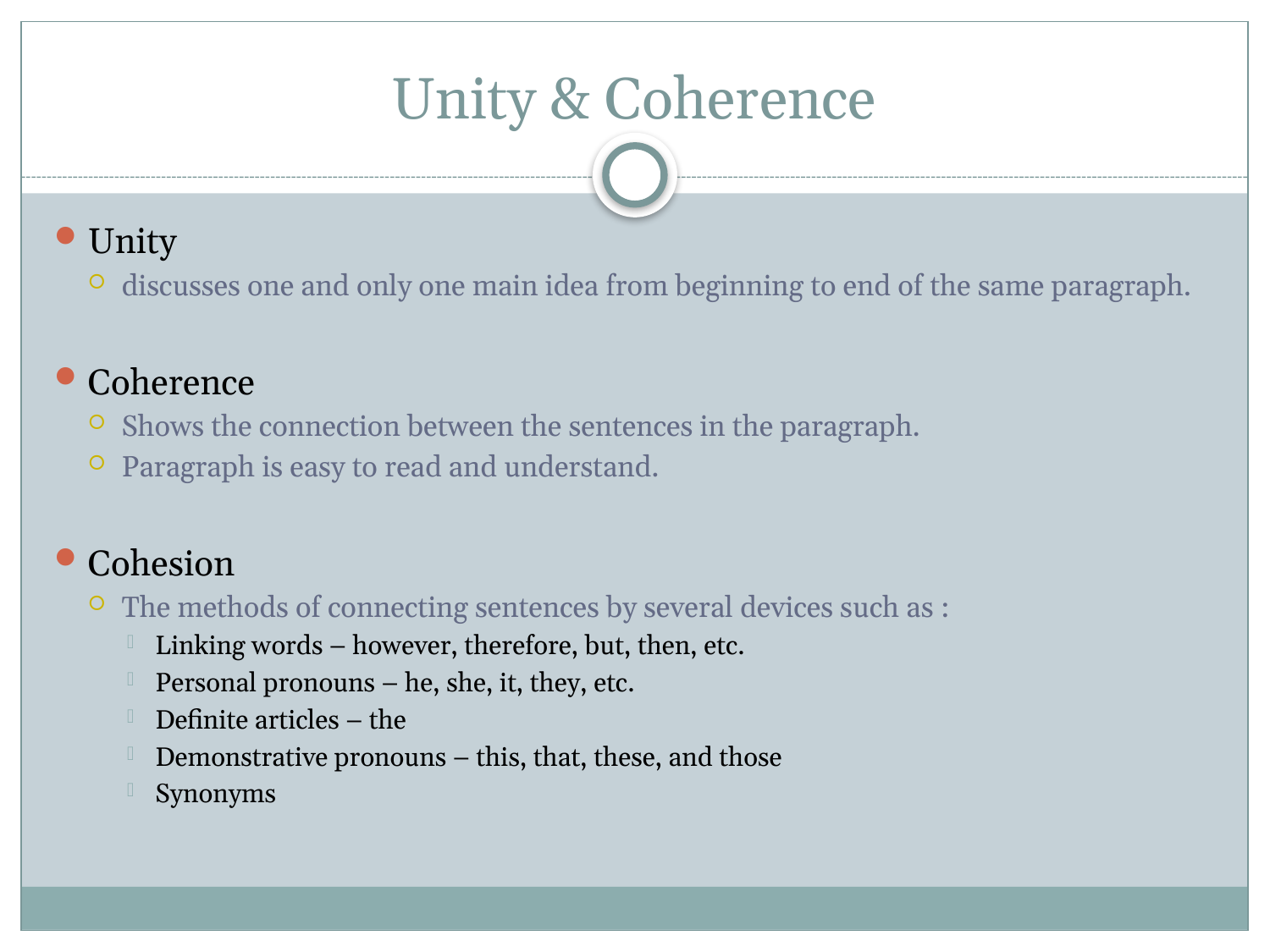

# Unity & Coherence
Unity
discusses one and only one main idea from beginning to end of the same paragraph.

Coherence
Shows the connection between the sentences in the paragraph.
Paragraph is easy to read and understand.

Cohesion
The methods of connecting sentences by several devices such as :
Linking words – however, therefore, but, then, etc.
Personal pronouns – he, she, it, they, etc.
Definite articles – the
Demonstrative pronouns – this, that, these, and those
Synonyms